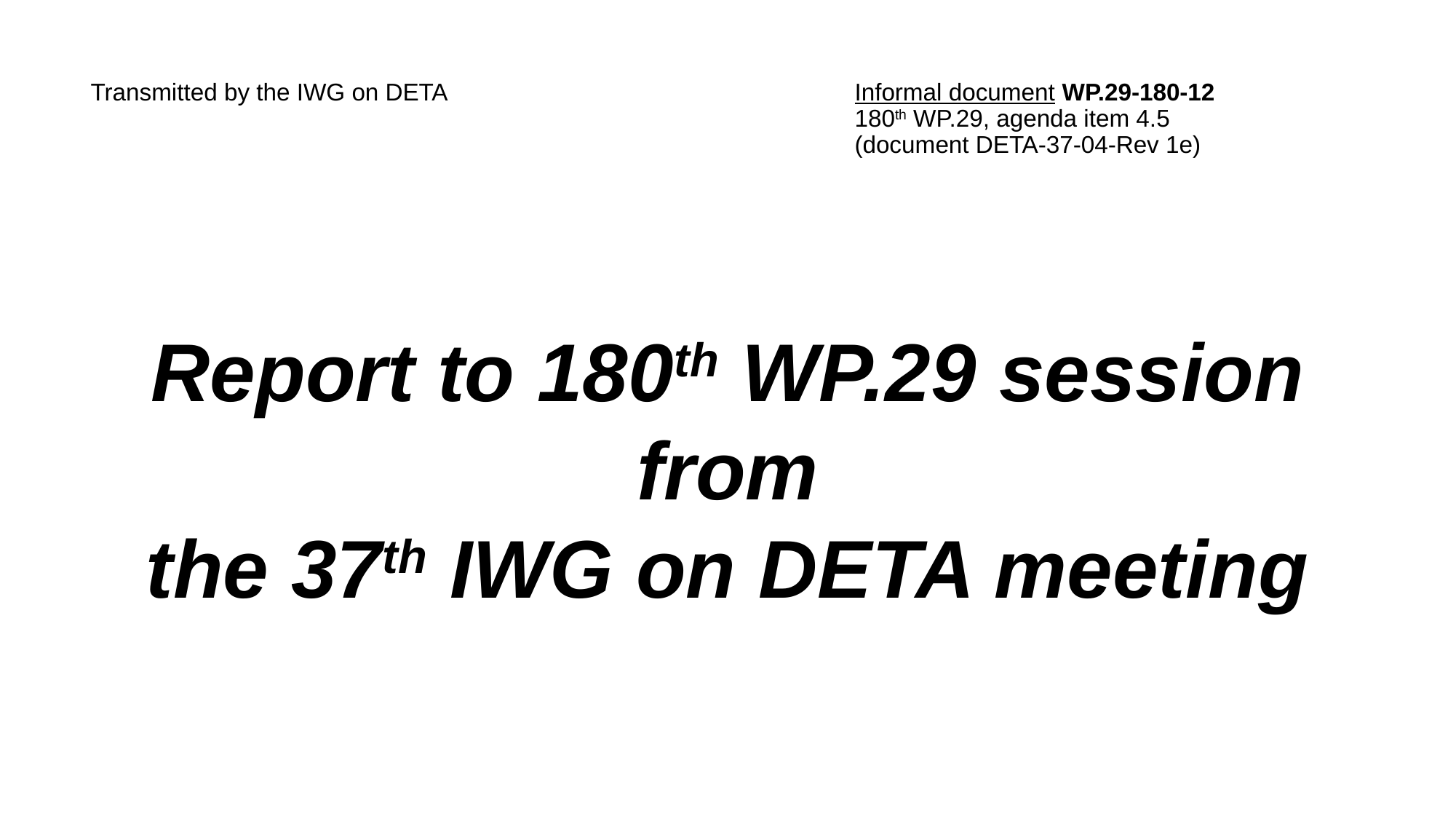

# Transmitted by the IWG on DETA				Informal document WP.29-180-12 180th WP.29, agenda item 4.5 (document DETA-37-04-Rev 1e)

Report to 180th WP.29 session
from
the 37th IWG on DETA meeting
1